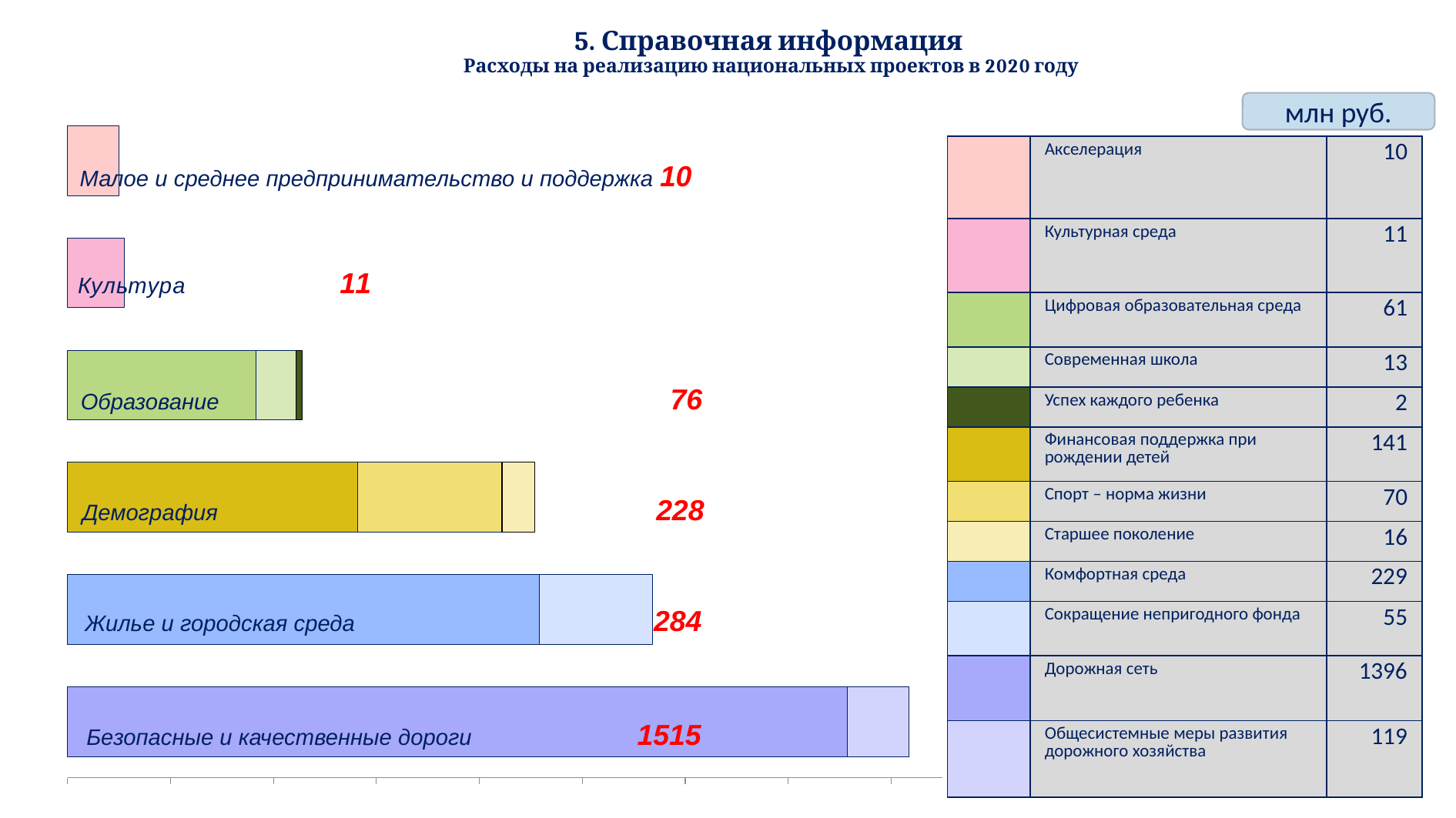

# 5. Справочная информация Расходы на реализацию национальных проектов в 2020 году

### Chart

| Category | Ряд 1 | Ряд 2 | Ряд 3 | Ряд 4 |
|---|---|---|---|---|
| Категория 1 | 1515.0 | 119.0 | 0.0 | 0.0 |
| Категория 2 | 916.0 | 220.0 | 0.0 | 0.0 |
| Категория 3 | 564.0 | 280.0 | 64.0 | 0.0 |
| Категория 4 | 366.0 | 78.0 | 12.0 | 0.0 |
| Категория 5 | 110.0 | 0.0 | 0.0 | 0.0 |
| Категория 6 | 100.0 | 0.0 | 0.0 | 0.0 |
млн руб.
|  | Акселерация | 10 |
| --- | --- | --- |
|  | Культурная среда | 11 |
|  | Цифровая образовательная среда | 61 |
|  | Современная школа | 13 |
|  | Успех каждого ребенка | 2 |
|  | Финансовая поддержка при рождении детей | 141 |
|  | Спорт – норма жизни | 70 |
|  | Старшее поколение | 16 |
|  | Комфортная среда | 229 |
|  | Сокращение непригодного фонда | 55 |
|  | Дорожная сеть | 1396 |
|  | Общесистемные меры развития дорожного хозяйства | 119 |
Малое и среднее предпринимательство и поддержка 10
Образование                                                                       76
Демография                                                                     228
Жилье и городская среда                                               284
Безопасные и качественные дороги                          1515
28